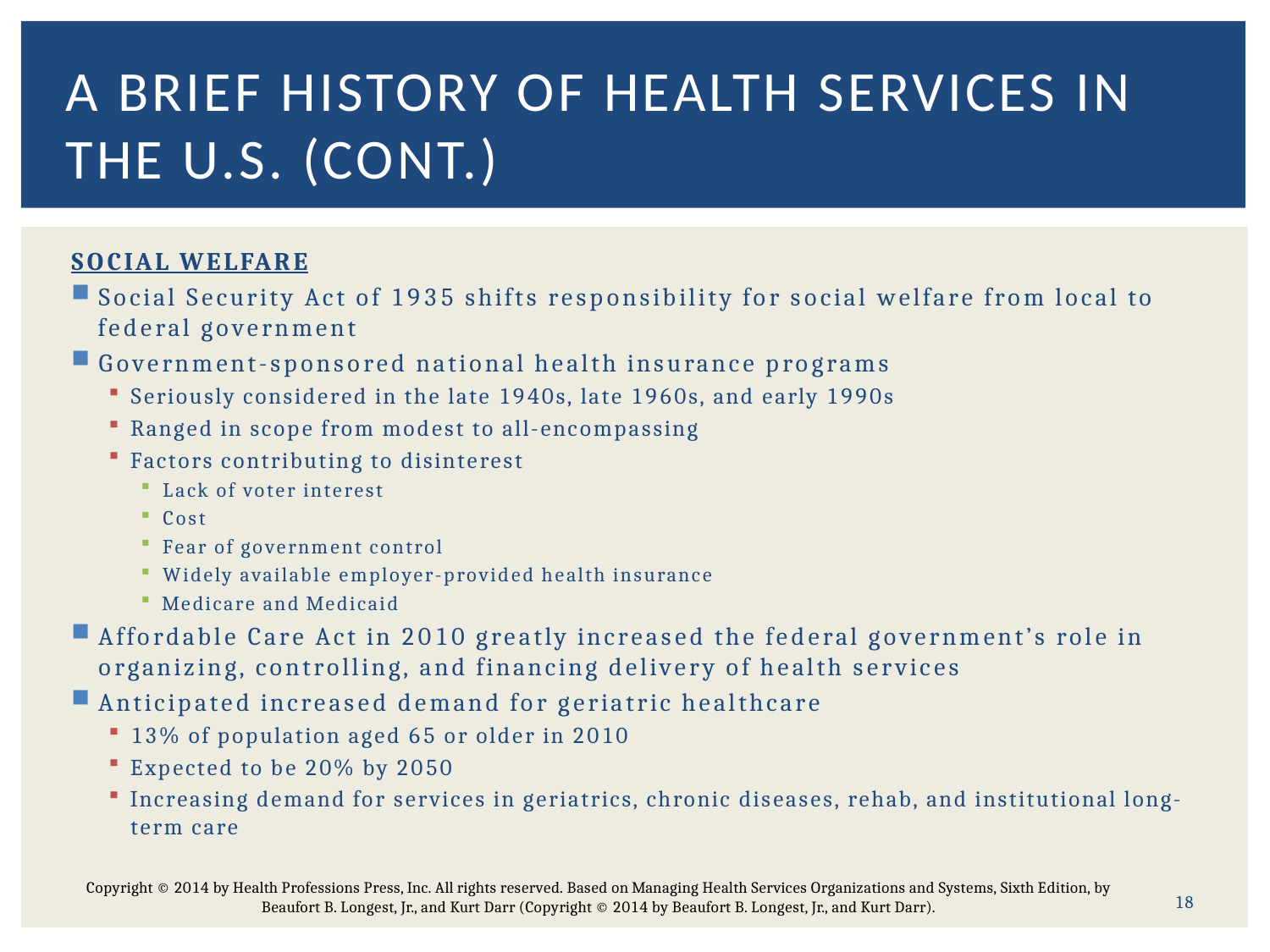

# A brief history of health services in the U.S. (Cont.)
SOCIAL WELFARE
Social Security Act of 1935 shifts responsibility for social welfare from local to federal government
Government-sponsored national health insurance programs
Seriously considered in the late 1940s, late 1960s, and early 1990s
Ranged in scope from modest to all-encompassing
Factors contributing to disinterest
Lack of voter interest
Cost
Fear of government control
Widely available employer-provided health insurance
Medicare and Medicaid
Affordable Care Act in 2010 greatly increased the federal government’s role in organizing, controlling, and financing delivery of health services
Anticipated increased demand for geriatric healthcare
13% of population aged 65 or older in 2010
Expected to be 20% by 2050
Increasing demand for services in geriatrics, chronic diseases, rehab, and institutional long-term care
Copyright © 2014 by Health Professions Press, Inc. All rights reserved. Based on Managing Health Services Organizations and Systems, Sixth Edition, by Beaufort B. Longest, Jr., and Kurt Darr (Copyright © 2014 by Beaufort B. Longest, Jr., and Kurt Darr).
18